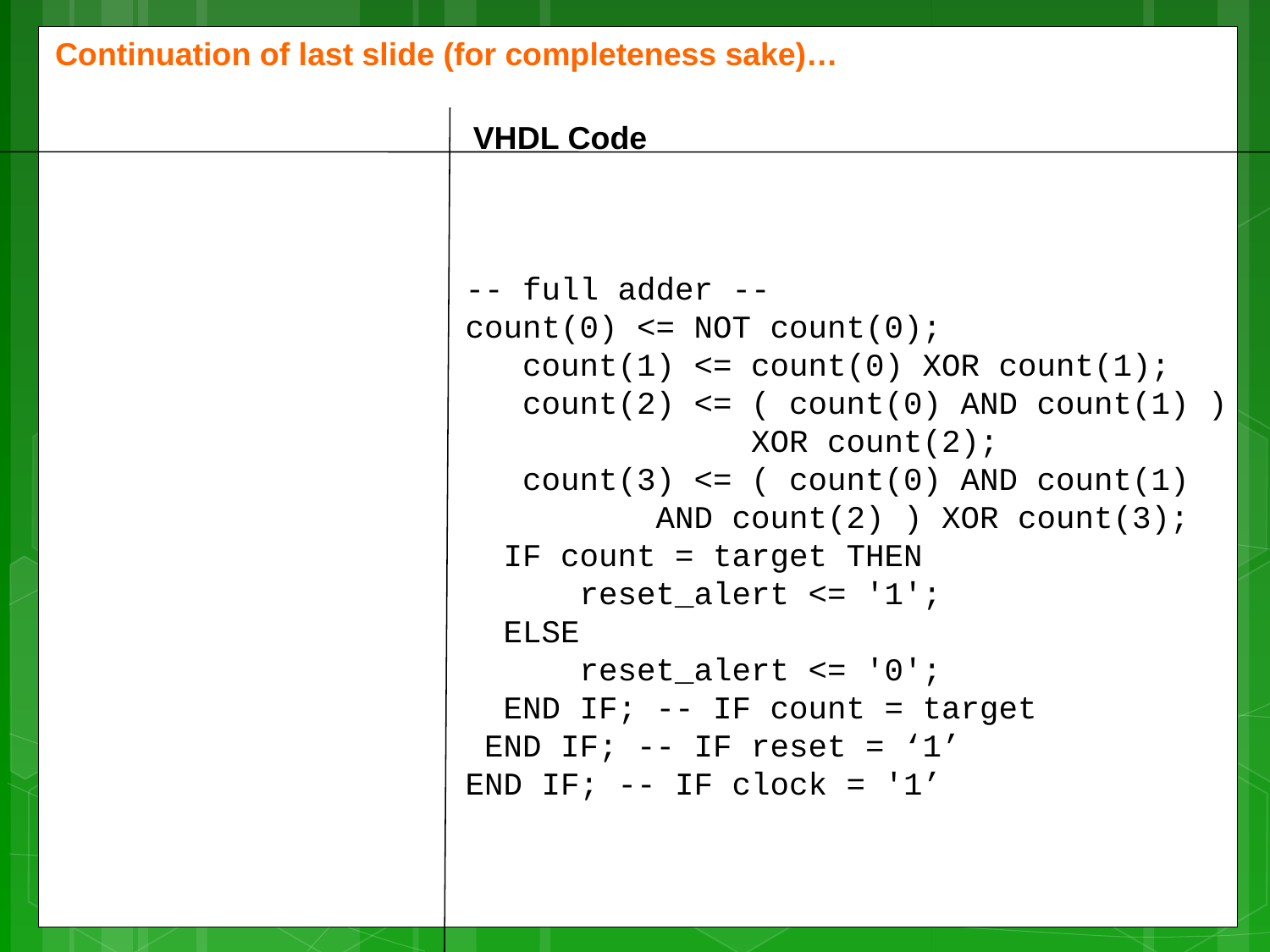

Continuation of last slide (for completeness sake)…
VHDL Code
-- full adder --
count(0) <= NOT count(0);
   count(1) <= count(0) XOR count(1);
   count(2) <= ( count(0) AND count(1) )
               XOR count(2);
   count(3) <= ( count(0) AND count(1)
          AND count(2) ) XOR count(3);
  IF count = target THEN
      reset_alert <= '1';
  ELSE
      reset_alert <= '0';
  END IF; -- IF count = target
 END IF; -- IF reset = ‘1’
END IF; -- IF clock = '1’